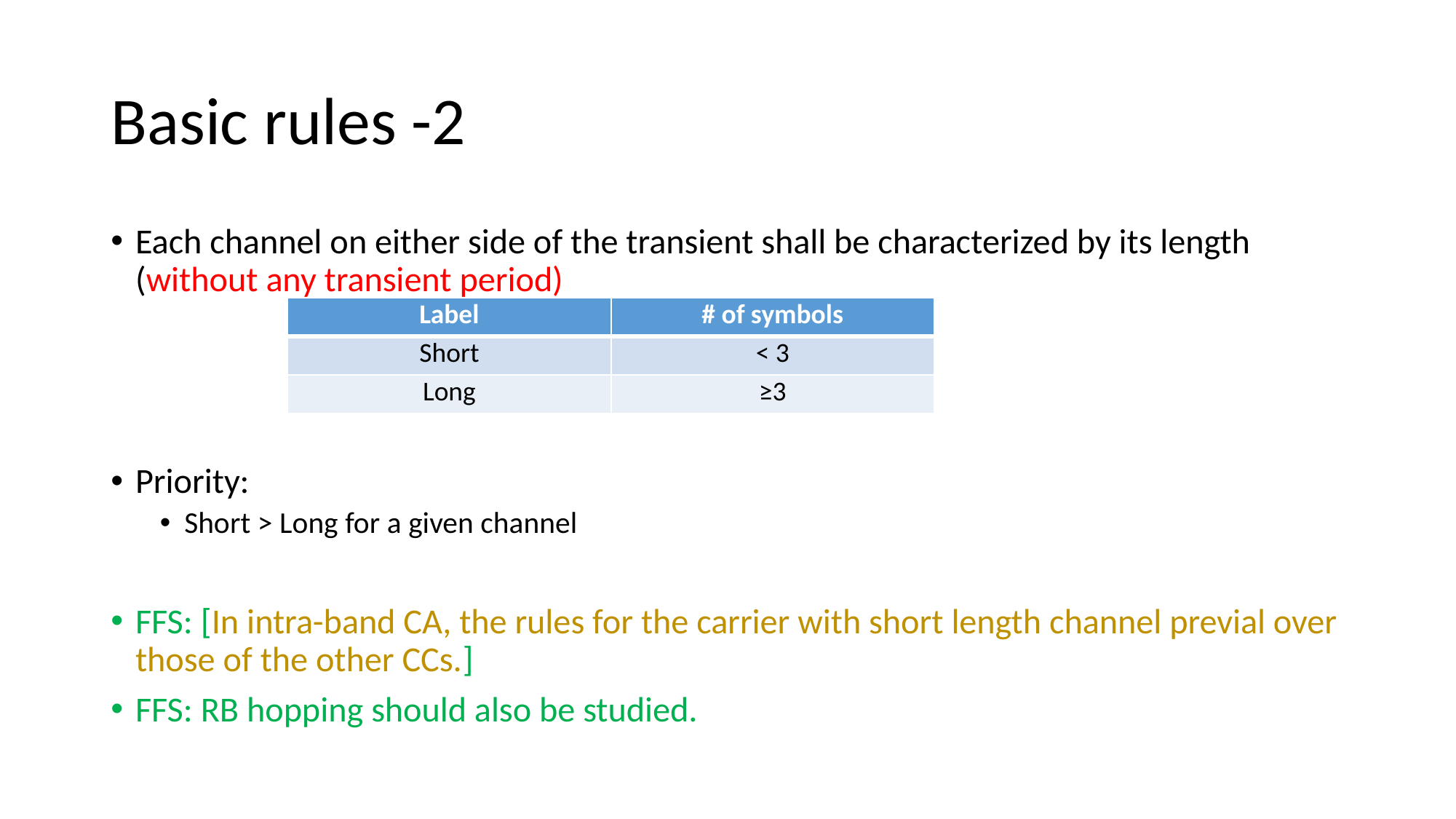

# Basic rules -2
Each channel on either side of the transient shall be characterized by its length (without any transient period)

Priority:
Short > Long for a given channel

FFS: [In intra-band CA, the rules for the carrier with short length channel previal over those of the other CCs.]
FFS: RB hopping should also be studied.
| Label | # of symbols |
| --- | --- |
| Short | < 3 |
| Long | ≥3 |